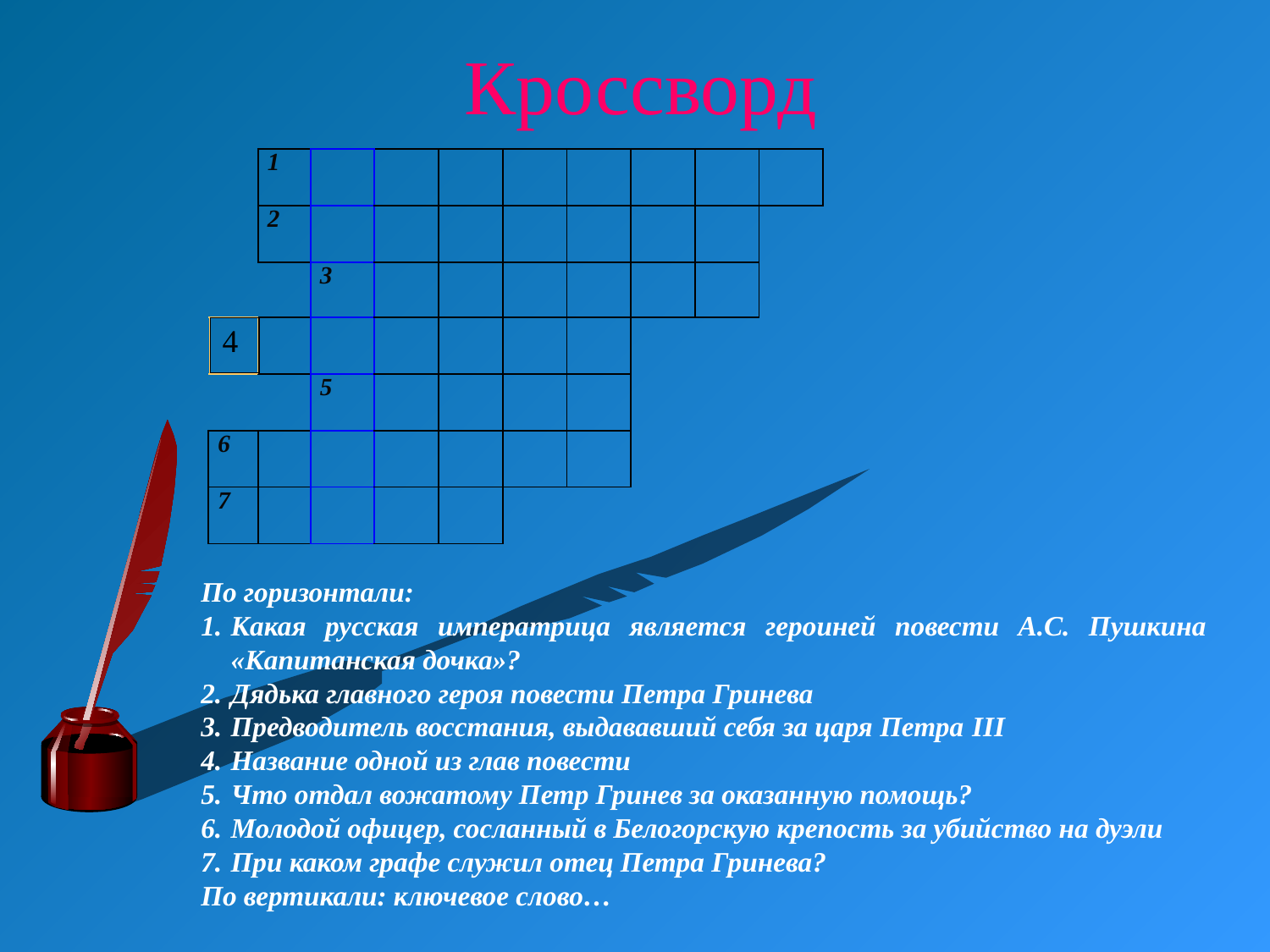

# Кроссворд
|  | 1 |  |  |  |  |  |  |  |  |
| --- | --- | --- | --- | --- | --- | --- | --- | --- | --- |
|  | 2 |  |  |  |  |  |  |  |  |
|  |  | 3 |  |  |  |  |  |  |  |
|  |  |  |  |  |  |  |  |  |  |
|  |  | 5 |  |  |  |  |  |  |  |
| 6 |  |  |  |  |  |  |  |  |  |
| 7 |  |  |  |  |  |  |  |  |  |
| 4 |
| --- |
|  |
| --- |
По горизонтали:
Какая русская императрица является героиней повести А.С. Пушкина «Капитанская дочка»?
Дядька главного героя повести Петра Гринева
Предводитель восстания, выдававший себя за царя Петра III
Название одной из глав повести
Что отдал вожатому Петр Гринев за оказанную помощь?
Молодой офицер, сосланный в Белогорскую крепость за убийство на дуэли
При каком графе служил отец Петра Гринева?
По вертикали: ключевое слово…